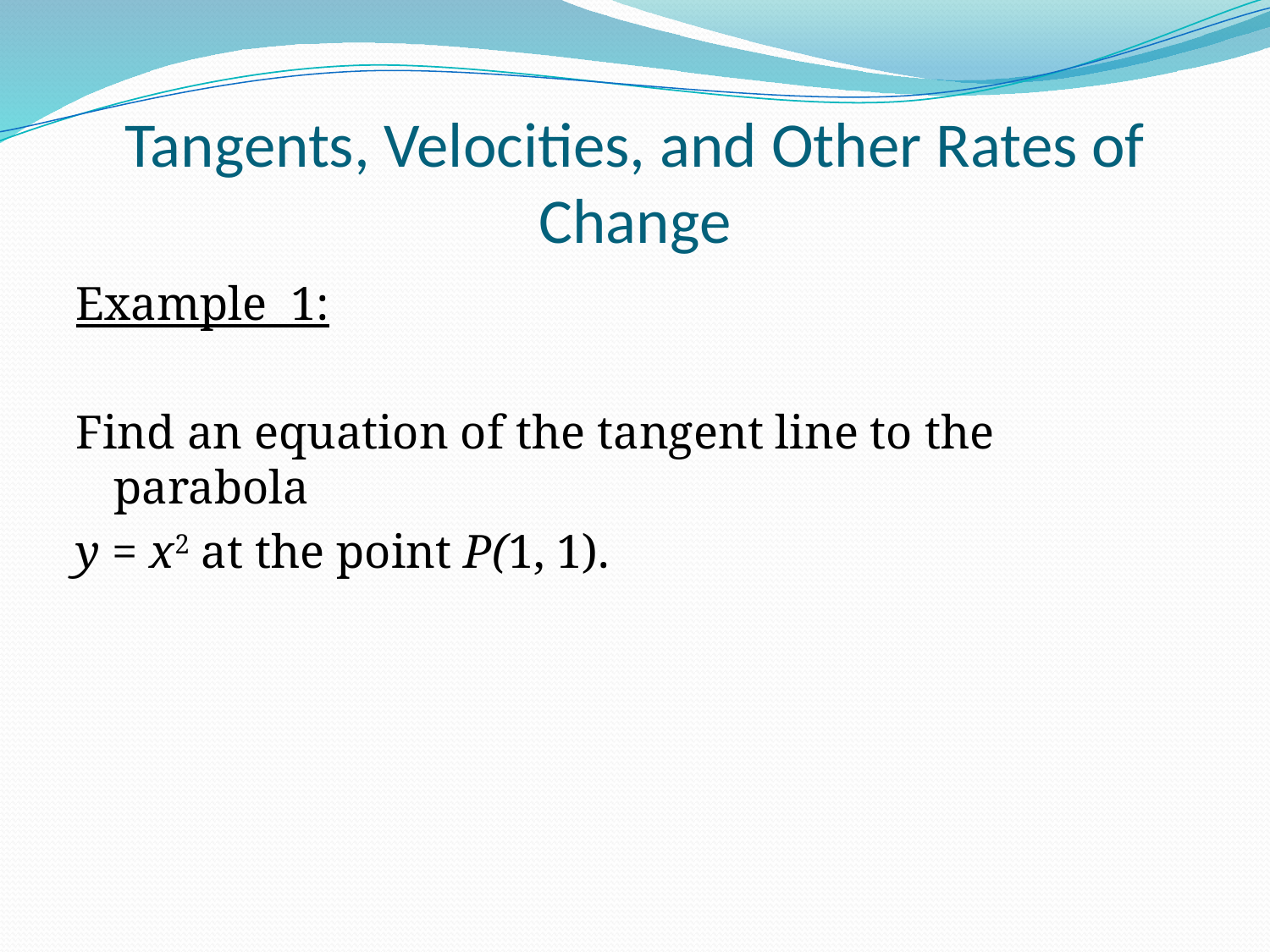

# Tangents, Velocities, and Other Rates of Change
Example  1:

Find an equation of the tangent line to the parabola
y = x2 at the point P(1, 1).